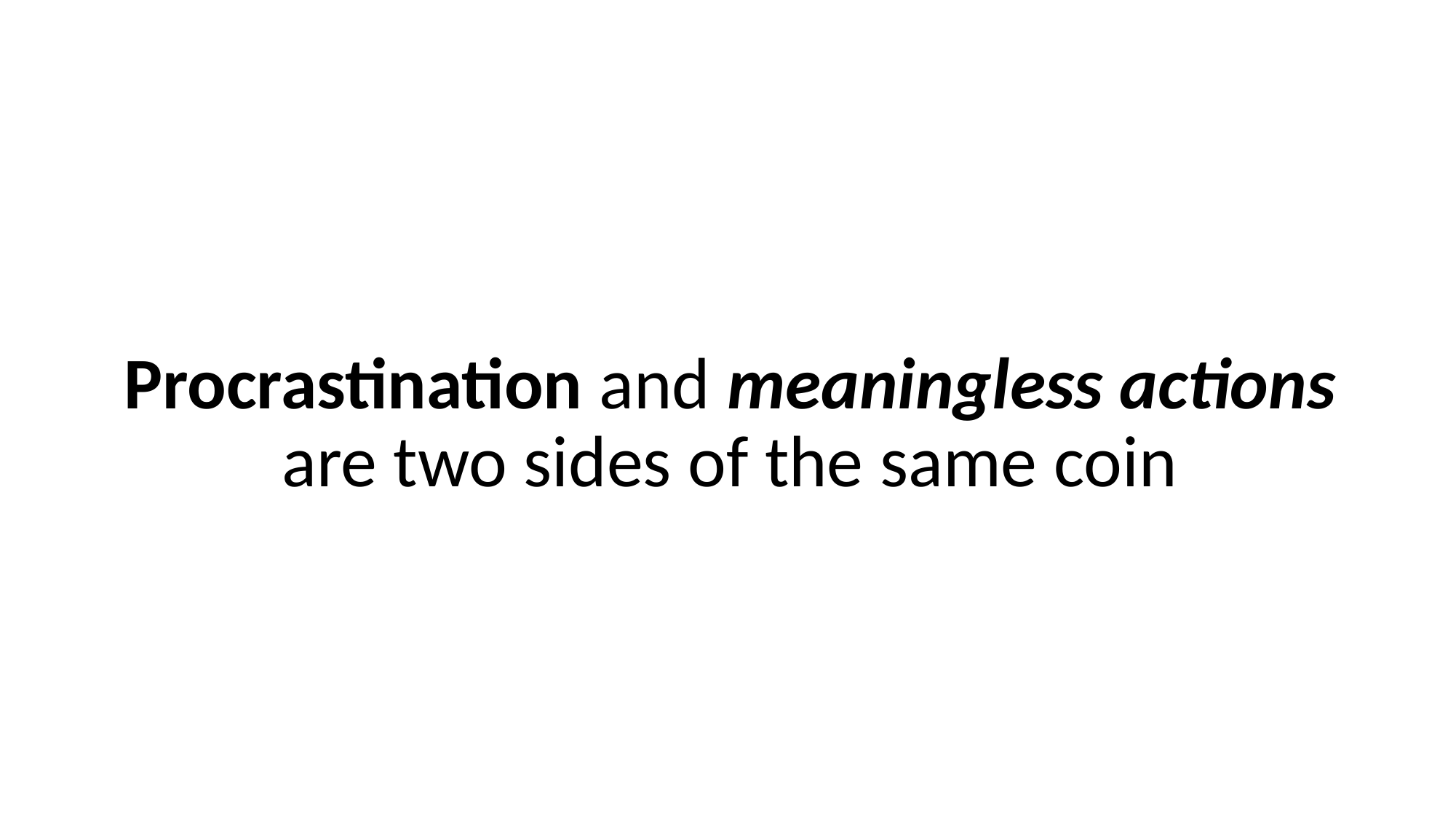

Procrastination and meaningless actions are two sides of the same coin